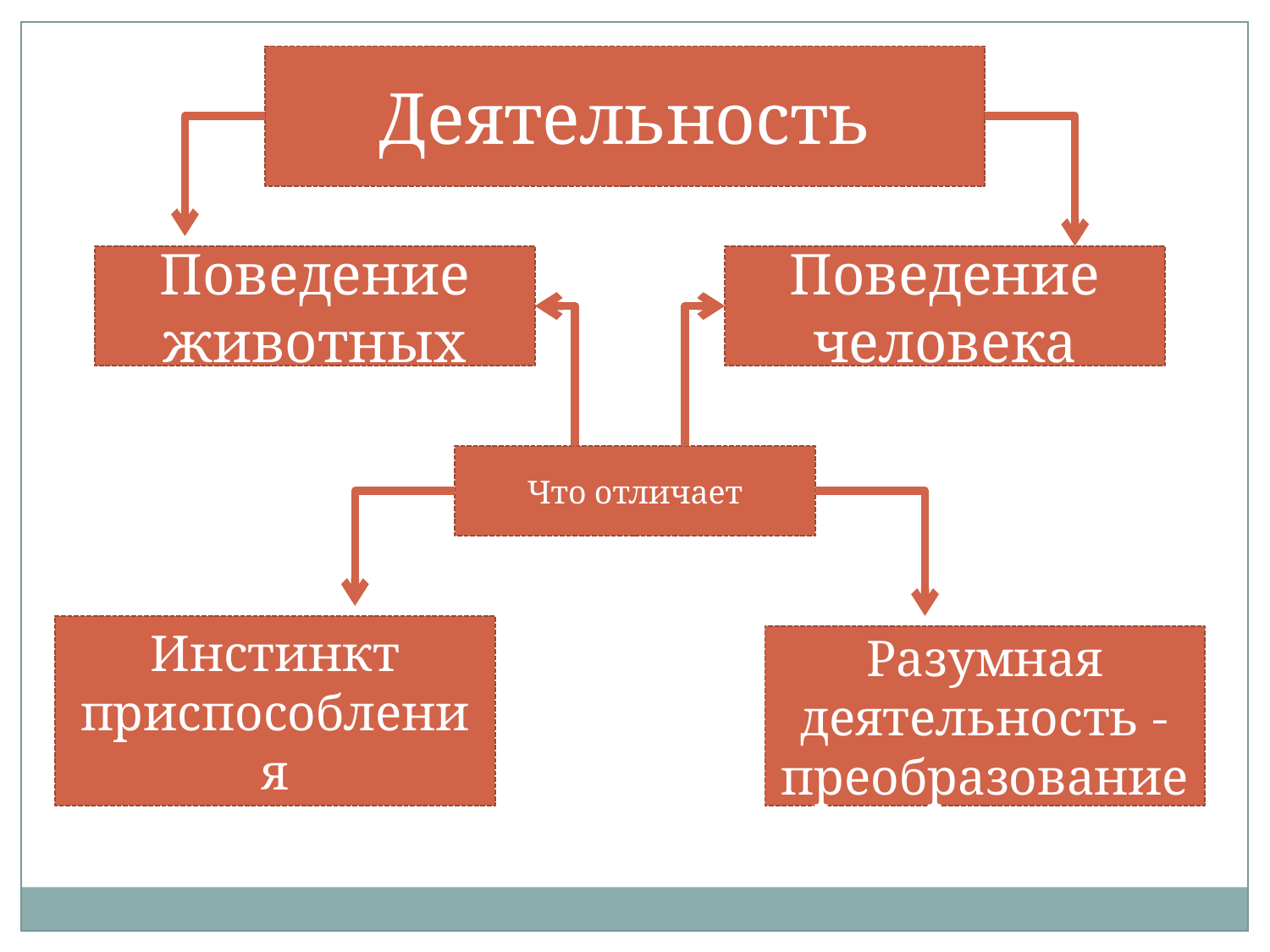

Деятельность
Поведение животных
Поведение человека
Что отличает
Инстинкт приспособления
Разумная деятельность - преобразование